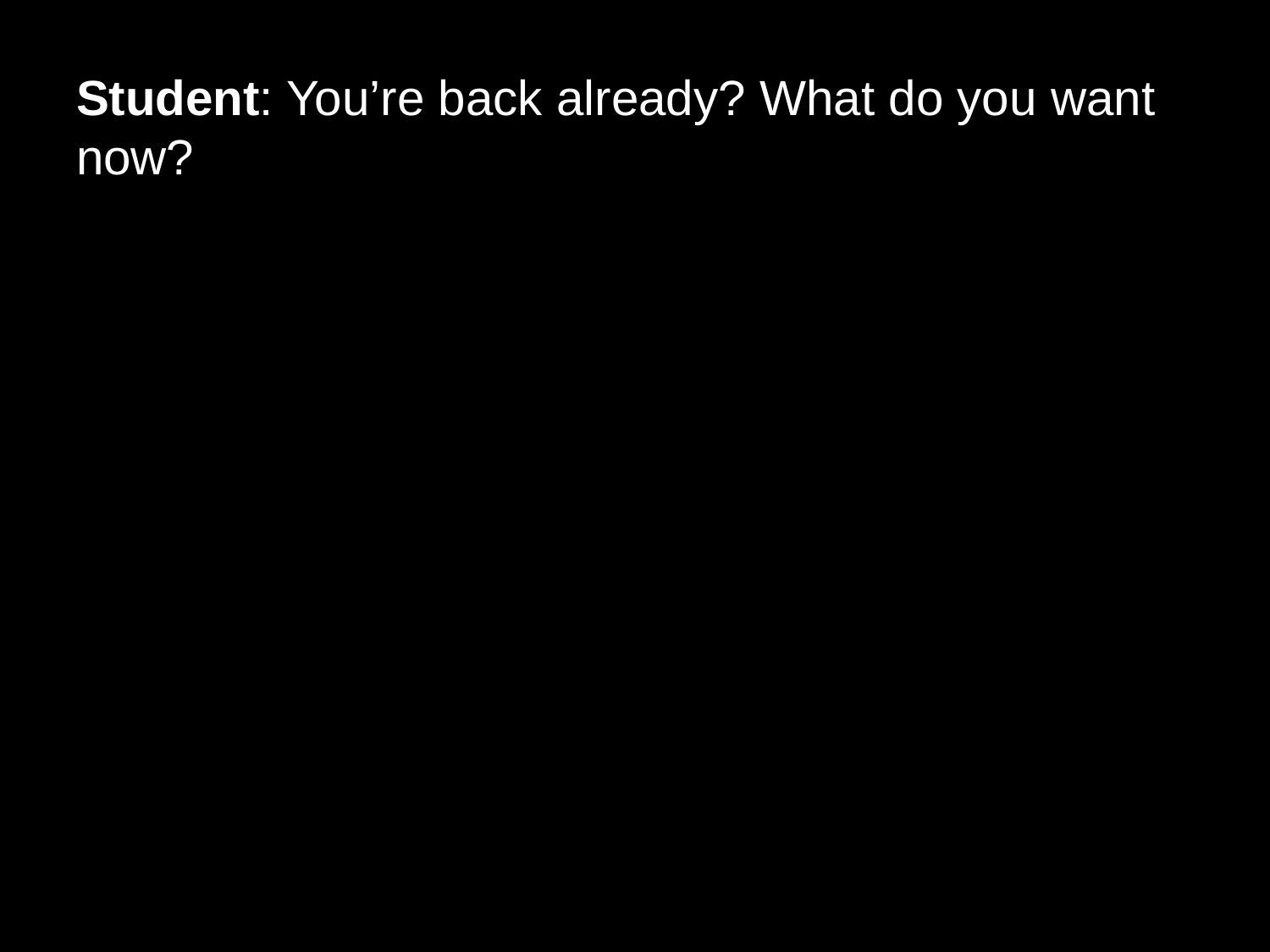

# Student: You’re back already? What do you want now?